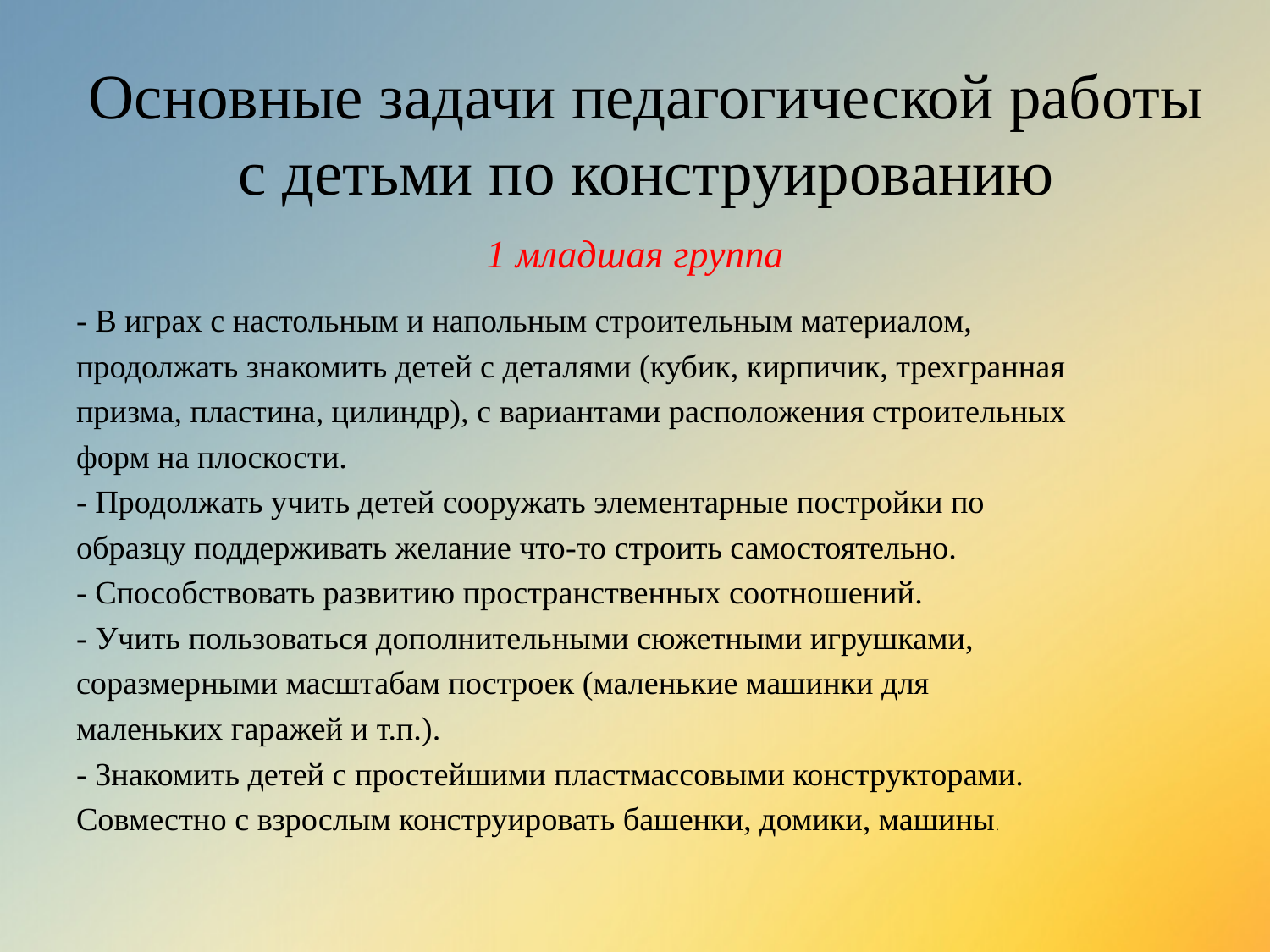

# Основные задачи педагогической работы с детьми по конструированию
1 младшая группа

- В играх с настольным и напольным строительным материалом,
продолжать знакомить детей с деталями (кубик, кирпичик, трехгранная
призма, пластина, цилиндр), с вариантами расположения строительных
форм на плоскости.
- Продолжать учить детей сооружать элементарные постройки по
образцу поддерживать желание что-то строить самостоятельно.
- Способствовать развитию пространственных соотношений.
- Учить пользоваться дополнительными сюжетными игрушками,
соразмерными масштабам построек (маленькие машинки для
маленьких гаражей и т.п.).
- Знакомить детей с простейшими пластмассовыми конструкторами.
Совместно с взрослым конструировать башенки, домики, машины.